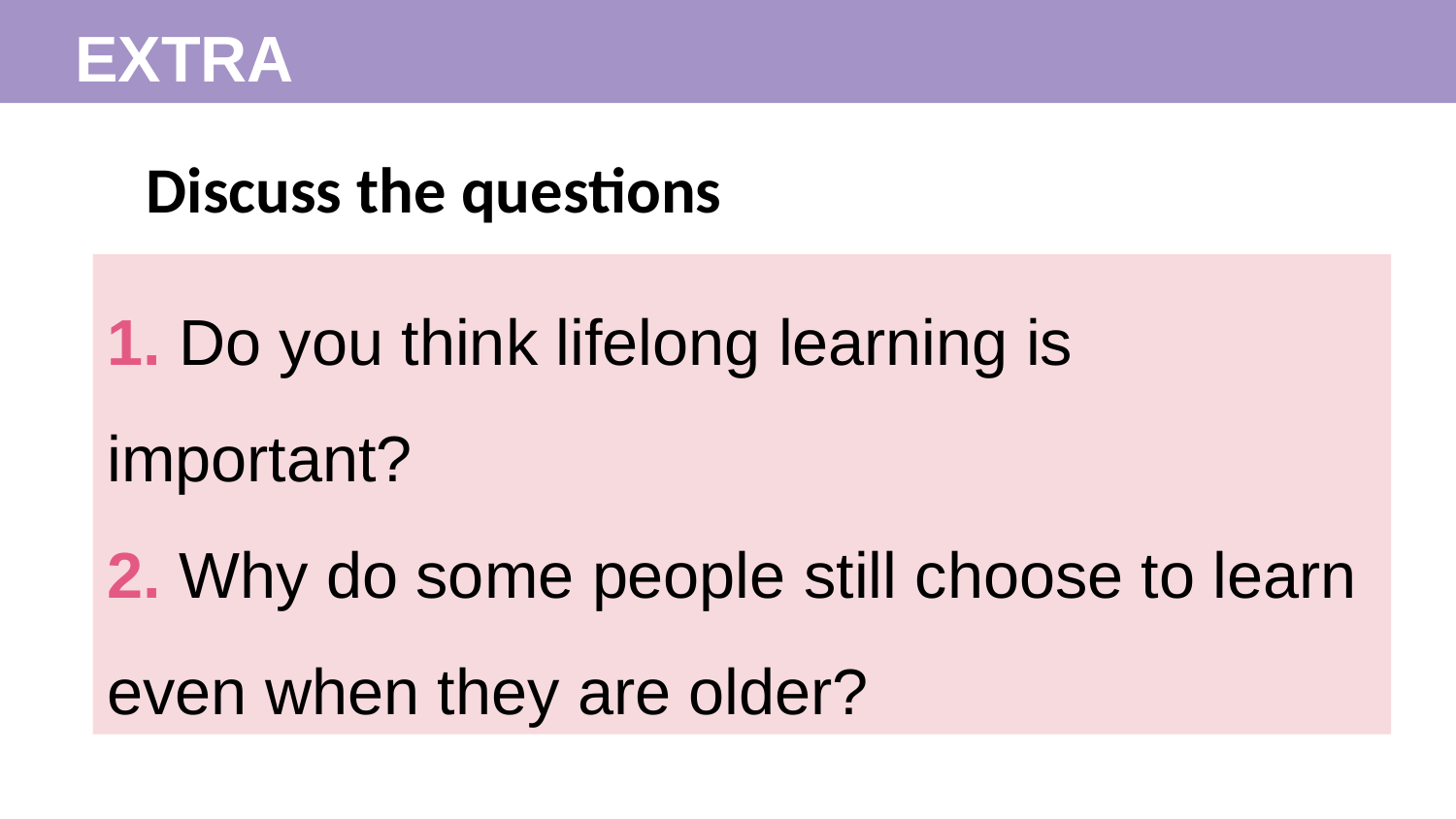

EXTRA ACTIVITY
Discuss the questions
1. Do you think lifelong learning is important?
2. Why do some people still choose to learn even when they are older?